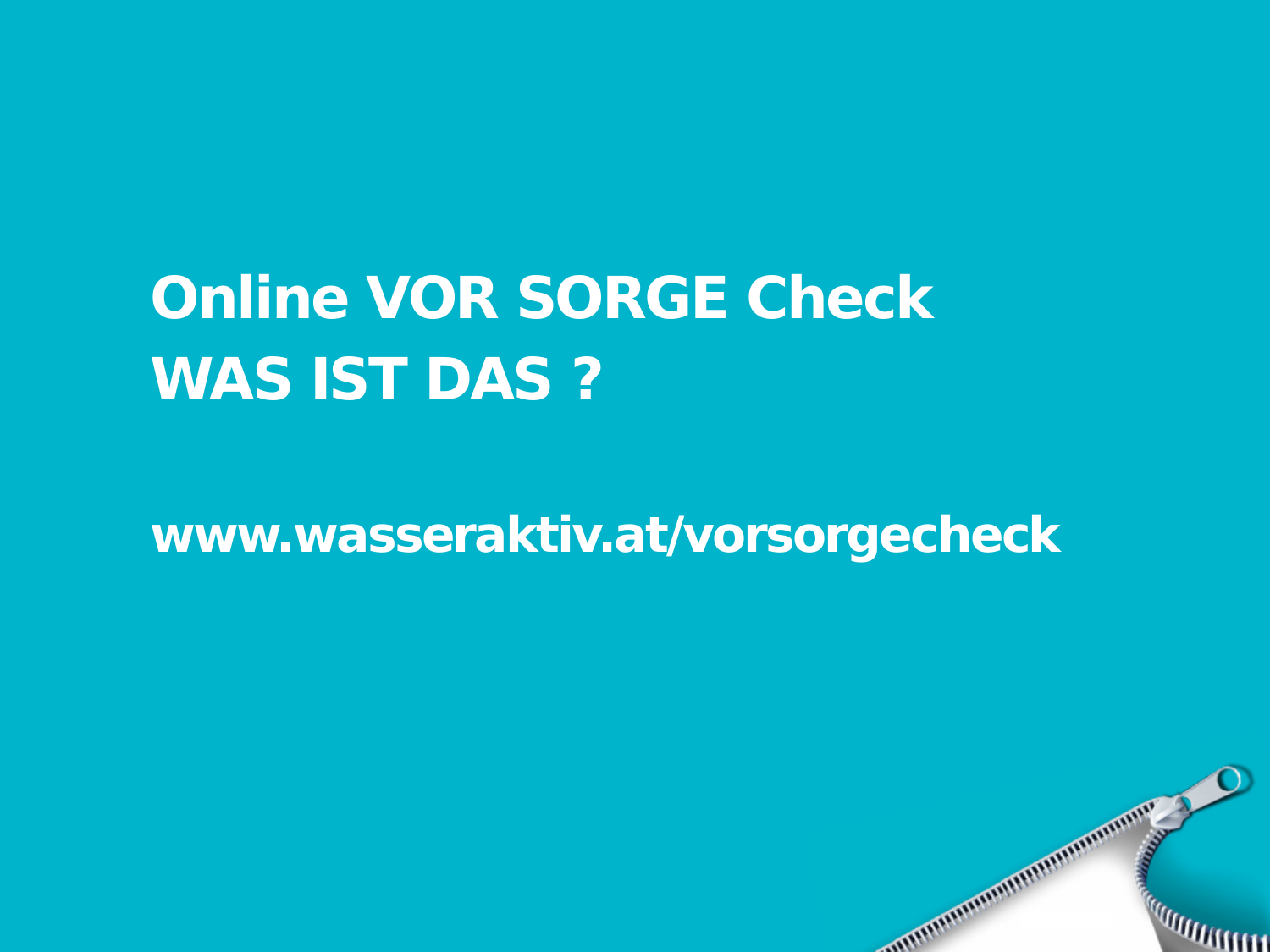

Online VOR SORGE Check
WAS IST DAS ?

www.wasseraktiv.at/vorsorgecheck